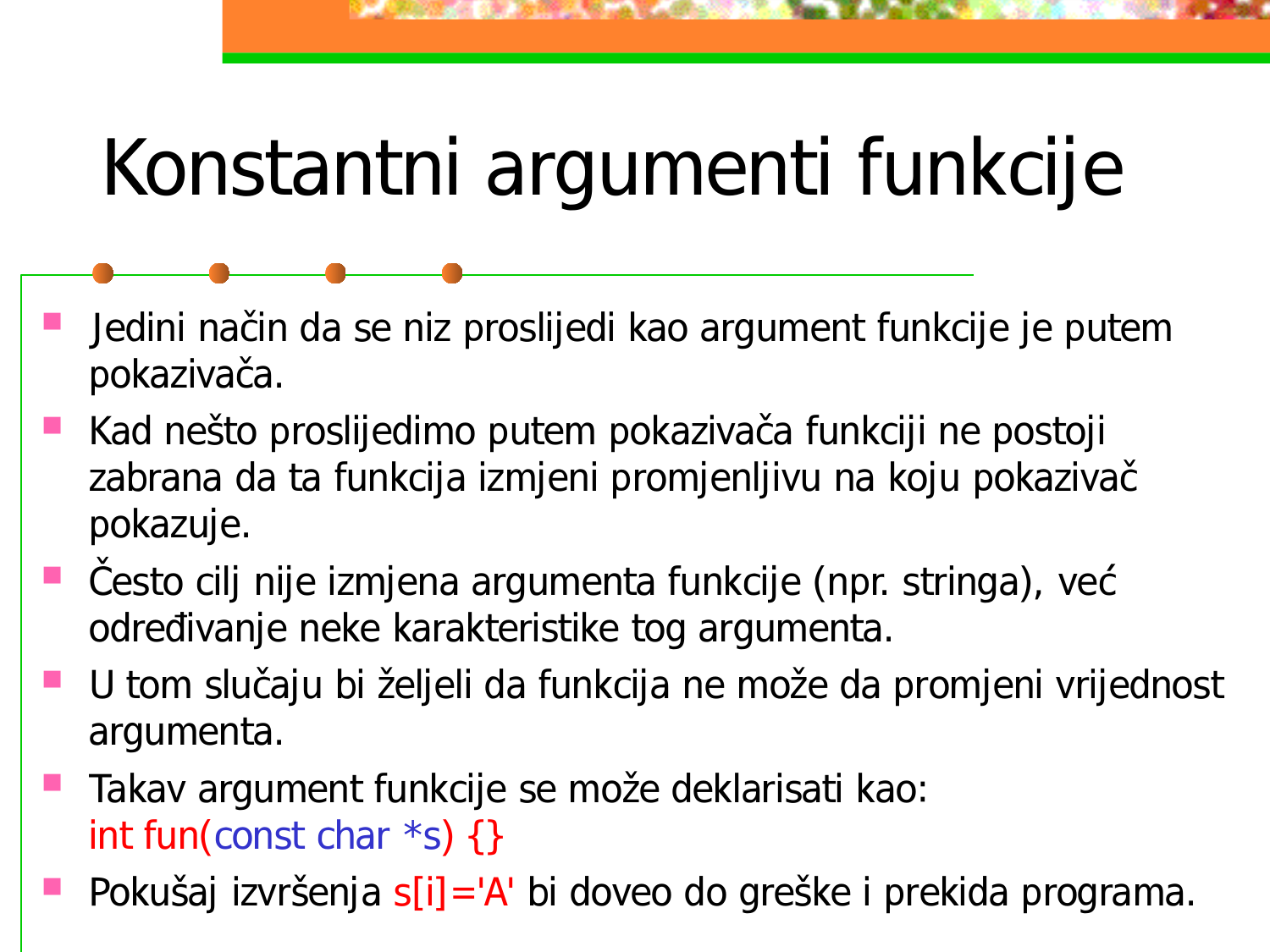

# Konstantni argumenti funkcije
Jedini način da se niz proslijedi kao argument funkcije je putem pokazivača.
Kad nešto proslijedimo putem pokazivača funkciji ne postoji zabrana da ta funkcija izmjeni promjenljivu na koju pokazivač pokazuje.
Često cilj nije izmjena argumenta funkcije (npr. stringa), već određivanje neke karakteristike tog argumenta.
U tom slučaju bi željeli da funkcija ne može da promjeni vrijednost argumenta.
Takav argument funkcije se može deklarisati kao:
int fun(const char *s) {}
Pokušaj izvršenja s[i]='A' bi doveo do greške i prekida programa.